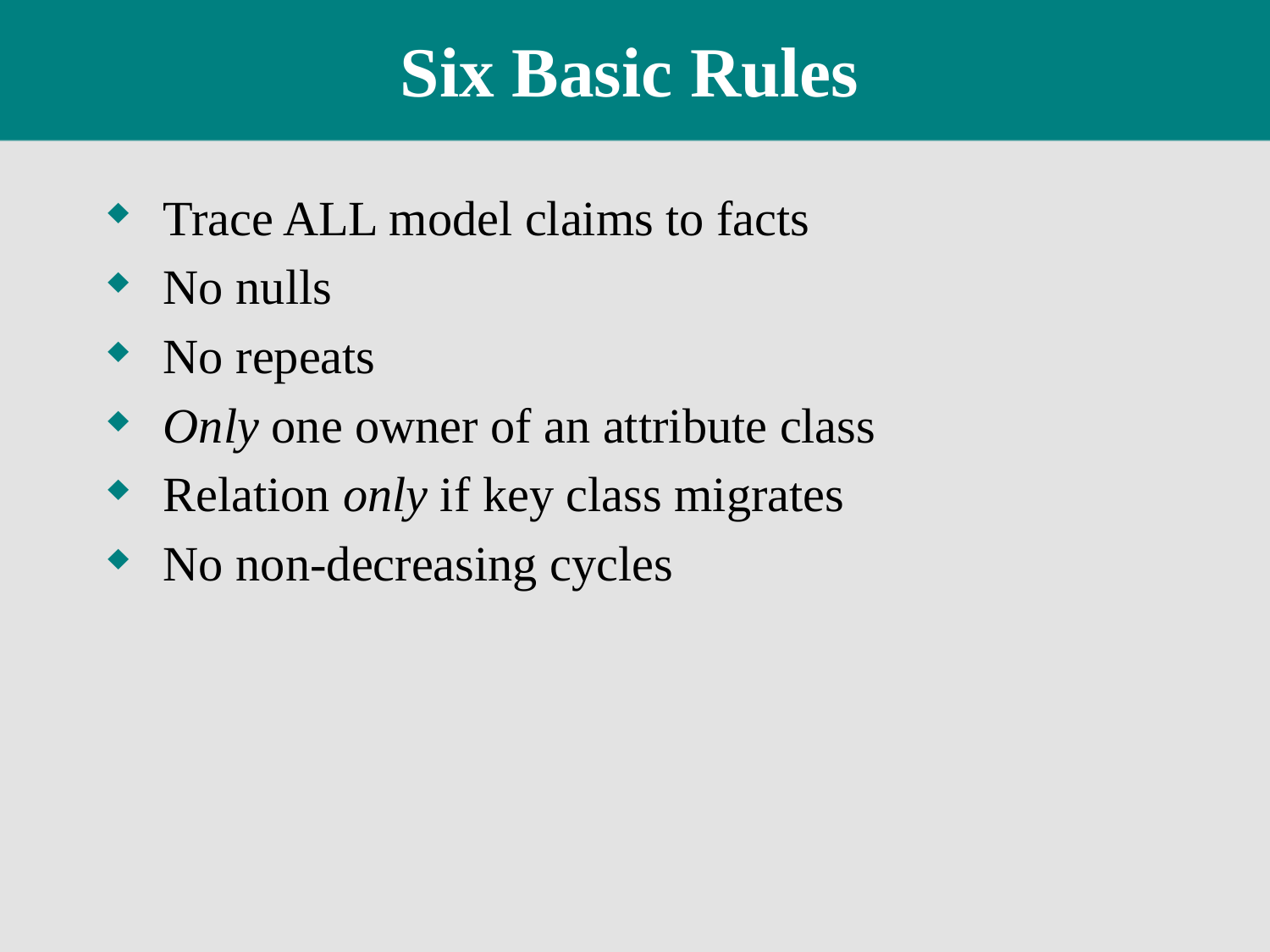

# Six Basic Rules
Trace ALL model claims to facts
No nulls
No repeats
Only one owner of an attribute class
Relation only if key class migrates
No non-decreasing cycles